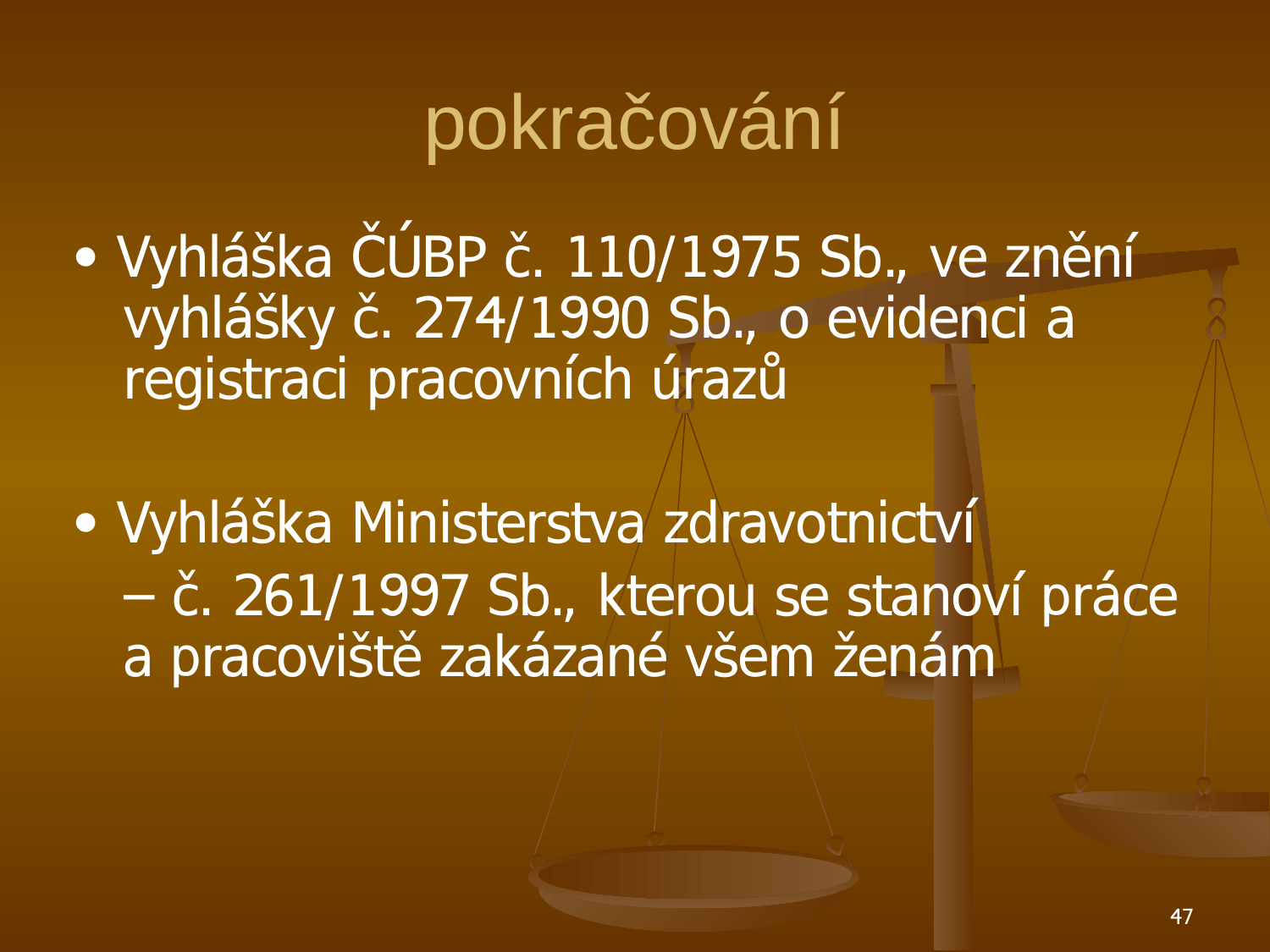

# pokračování
• Vyhláška ČÚBP č. 110/1975 Sb., ve znění vyhlášky č. 274/1990 Sb., o evidenci a registraci pracovních úrazů

• Vyhláška Ministerstva zdravotnictví
	– č. 261/1997 Sb., kterou se stanoví práce a pracoviště zakázané všem ženám

47